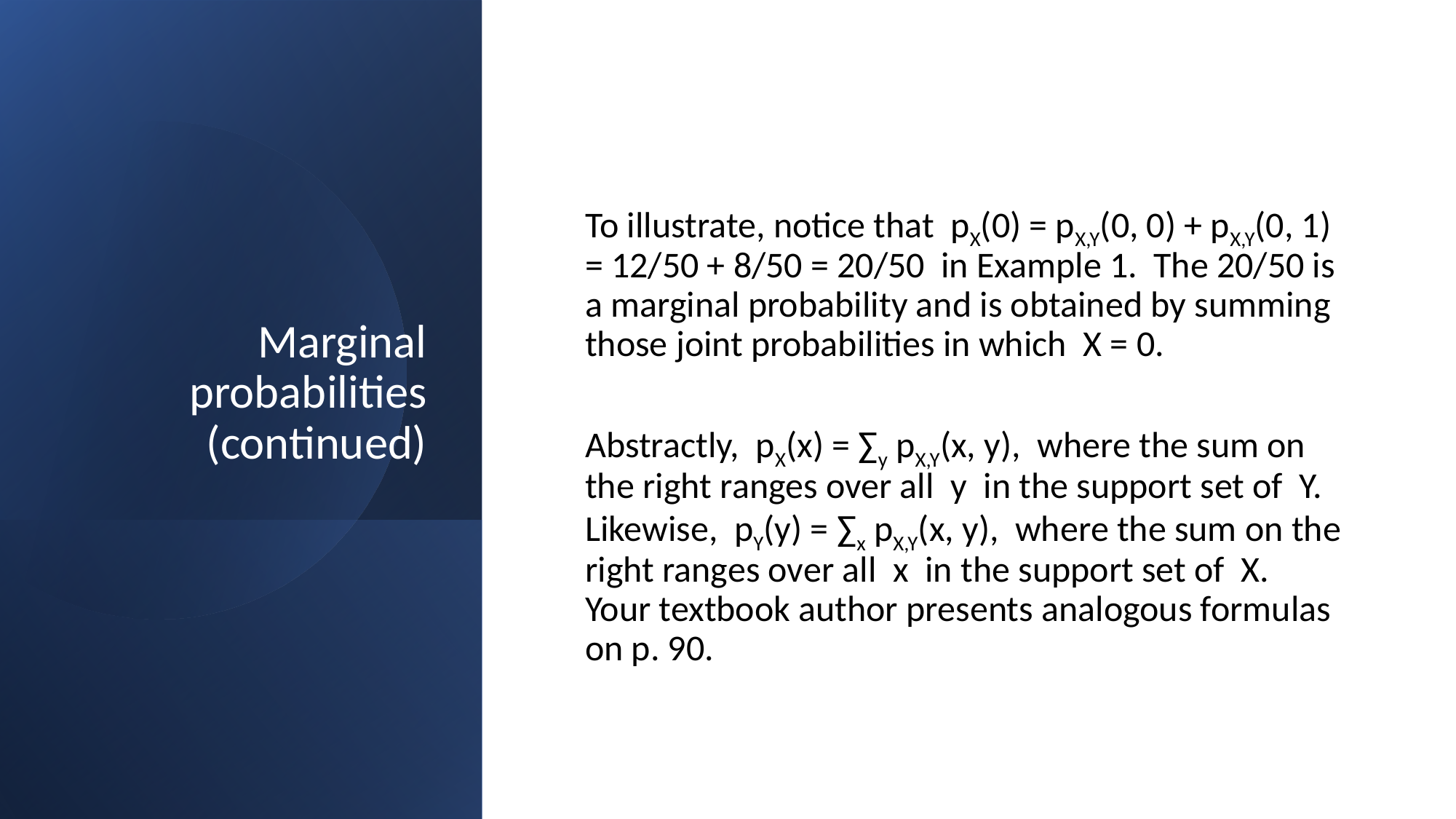

# Marginal probabilities (continued)

To illustrate, notice that  pX(0) = pX,Y(0, 0) + pX,Y(0, 1) = 12/50 + 8/50 = 20/50  in Example 1.  The 20/50 is a marginal probability and is obtained by summing those joint probabilities in which  X = 0.

Abstractly,  pX(x) = ∑y pX,Y(x, y),  where the sum on the right ranges over all  y  in the support set of  Y.  Likewise,  pY(y) = ∑x pX,Y(x, y),  where the sum on the right ranges over all  x  in the support set of  X.  Your textbook author presents analogous formulas on p. 90.